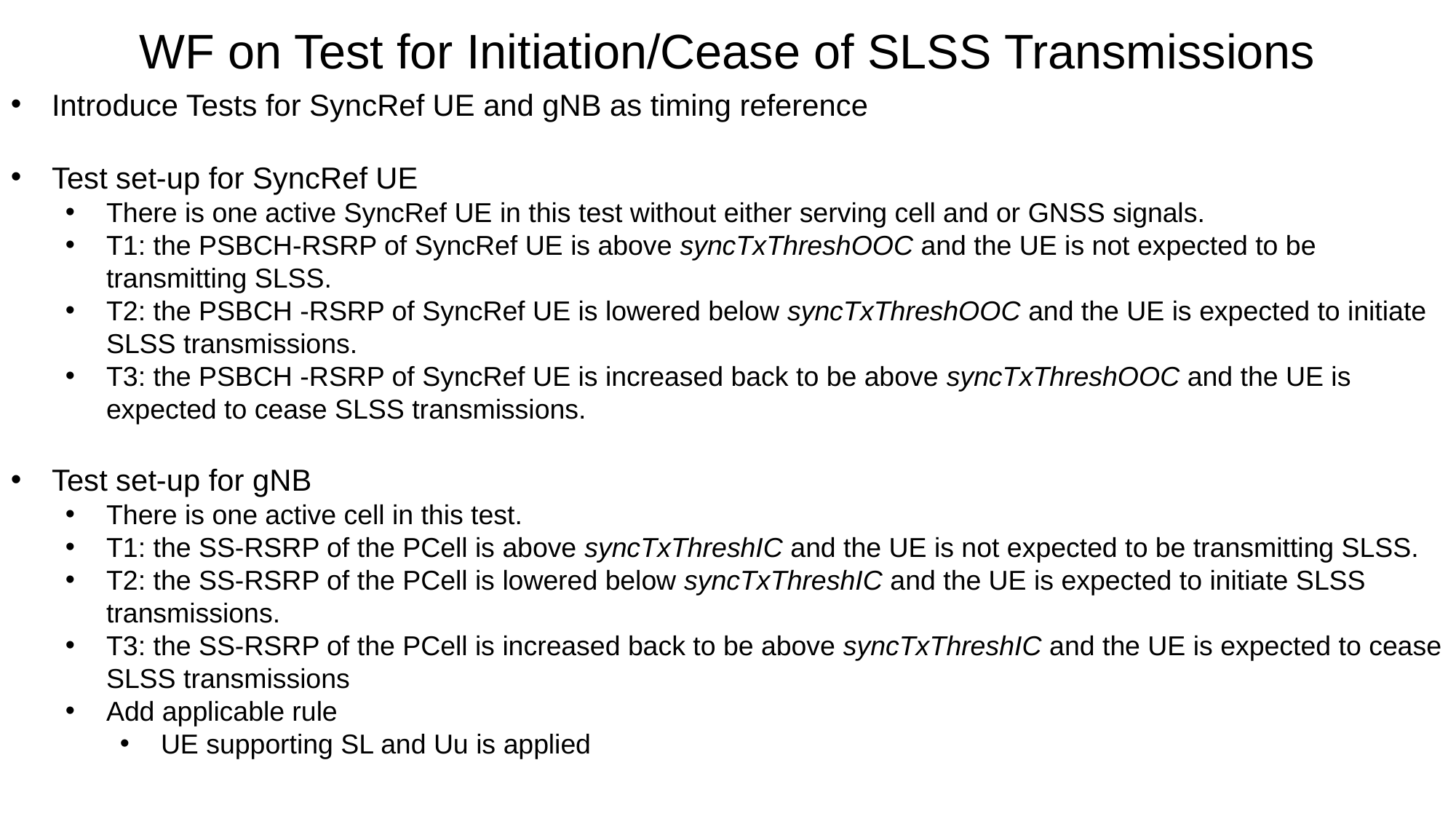

WF on Test for Initiation/Cease of SLSS Transmissions
Introduce Tests for SyncRef UE and gNB as timing reference

Test set-up for SyncRef UE
There is one active SyncRef UE in this test without either serving cell and or GNSS signals.
T1: the PSBCH-RSRP of SyncRef UE is above syncTxThreshOOC and the UE is not expected to be transmitting SLSS.
T2: the PSBCH -RSRP of SyncRef UE is lowered below syncTxThreshOOC and the UE is expected to initiate SLSS transmissions.
T3: the PSBCH -RSRP of SyncRef UE is increased back to be above syncTxThreshOOC and the UE is expected to cease SLSS transmissions.

Test set-up for gNB
There is one active cell in this test.
T1: the SS-RSRP of the PCell is above syncTxThreshIC and the UE is not expected to be transmitting SLSS.
T2: the SS-RSRP of the PCell is lowered below syncTxThreshIC and the UE is expected to initiate SLSS transmissions.
T3: the SS-RSRP of the PCell is increased back to be above syncTxThreshIC and the UE is expected to cease SLSS transmissions
Add applicable rule
UE supporting SL and Uu is applied